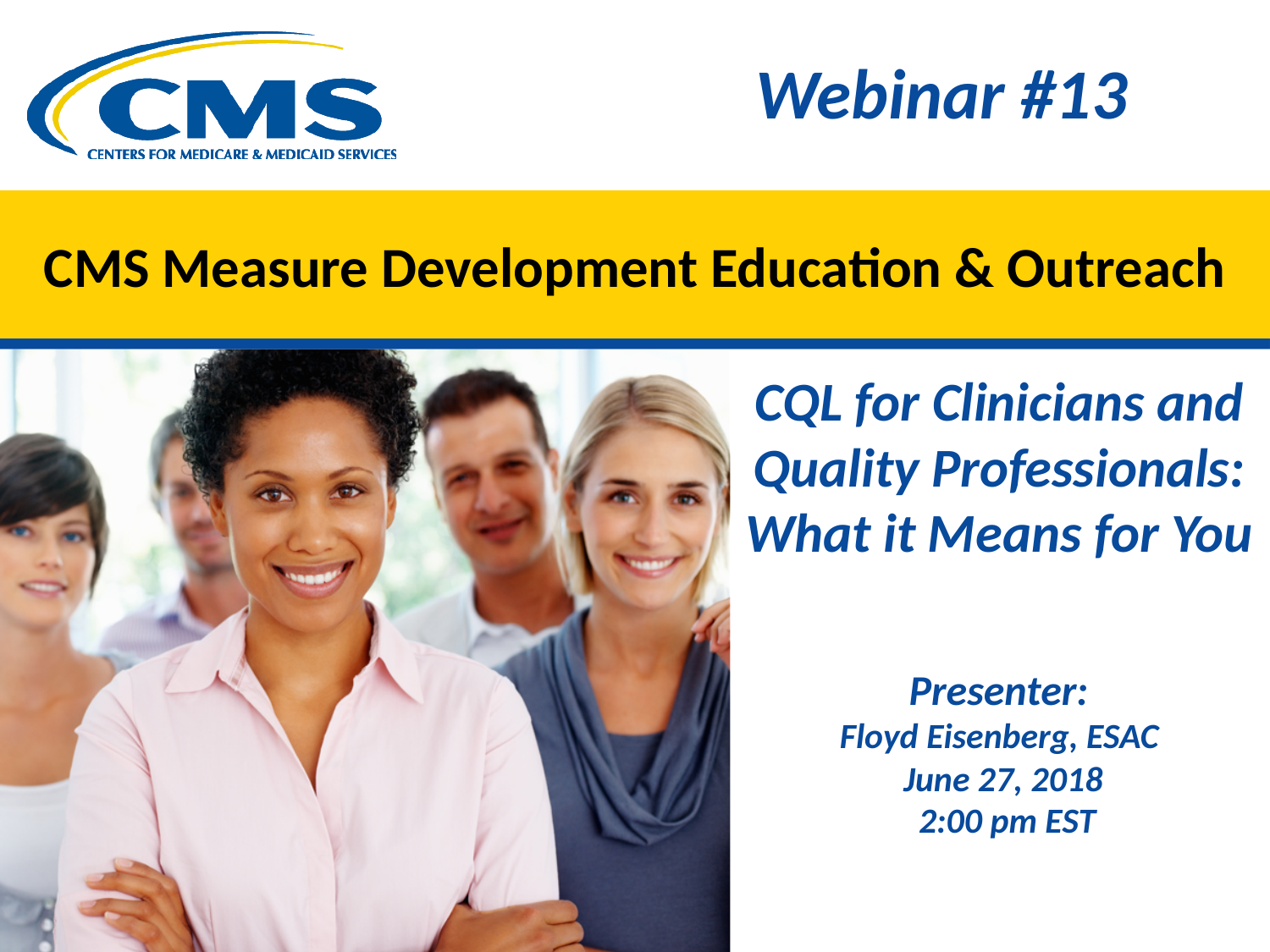

Webinar #13
# CMS Measure Development Education & Outreach
CQL for Clinicians and Quality Professionals: What it Means for You
Presenter:
Floyd Eisenberg, ESAC
June 27, 2018
 2:00 pm EST